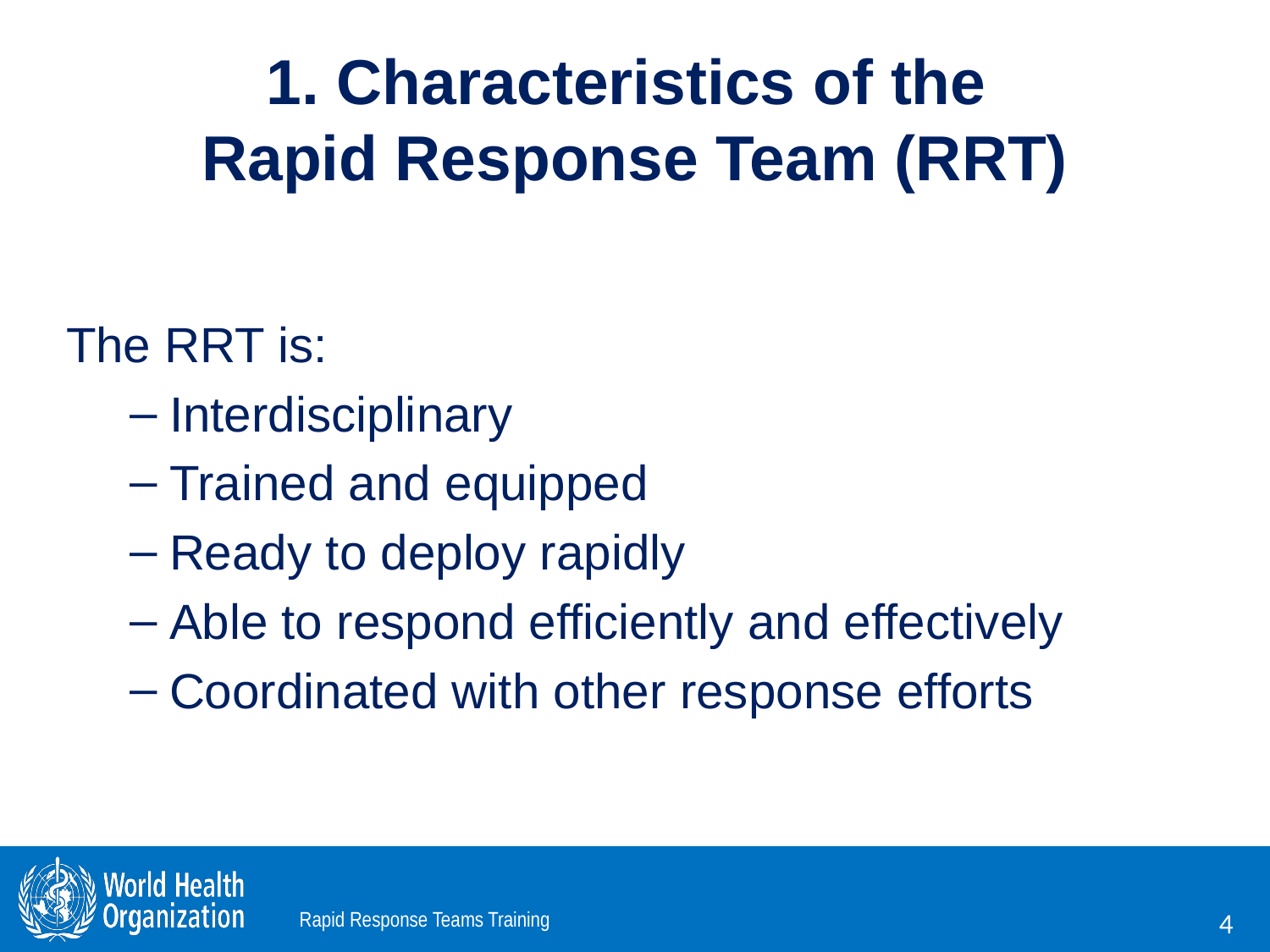

# 1. Characteristics of the Rapid Response Team (RRT)
The RRT is:
Interdisciplinary
Trained and equipped
Ready to deploy rapidly
Able to respond efficiently and effectively
Coordinated with other response efforts